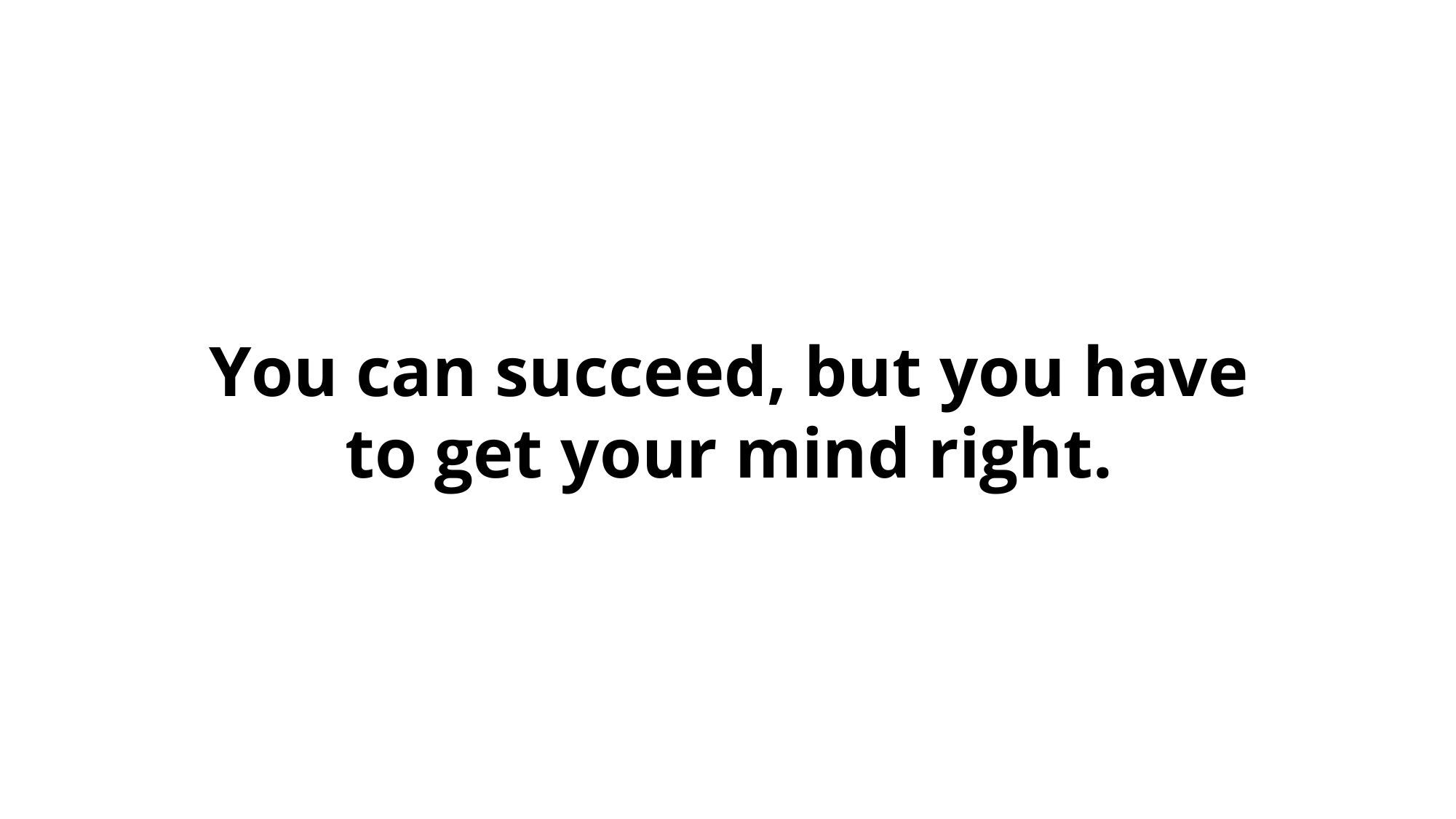

You can succeed, but you have to get your mind right.